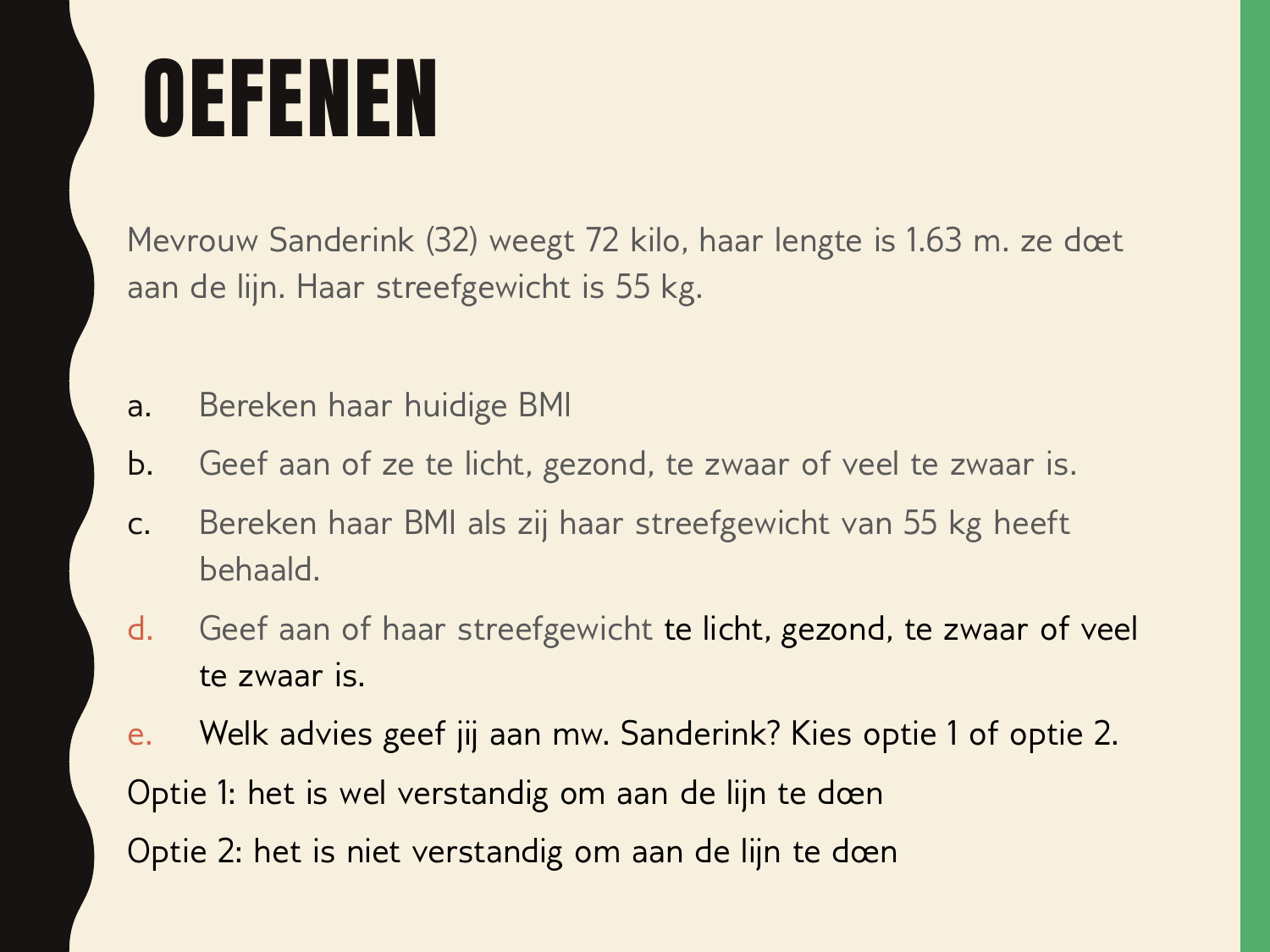

# Oefenen
Mevrouw Sanderink (32) weegt 72 kilo, haar lengte is 1.63 m. ze doet aan de lijn. Haar streefgewicht is 55 kg.

Bereken haar huidige BMI
Geef aan of ze te licht, gezond, te zwaar of veel te zwaar is.
Bereken haar BMI als zij haar streefgewicht van 55 kg heeft behaald.
Geef aan of haar streefgewicht te licht, gezond, te zwaar of veel te zwaar is.
Welk advies geef jij aan mw. Sanderink? Kies optie 1 of optie 2.
Optie 1: het is wel verstandig om aan de lijn te doen
Optie 2: het is niet verstandig om aan de lijn te doen